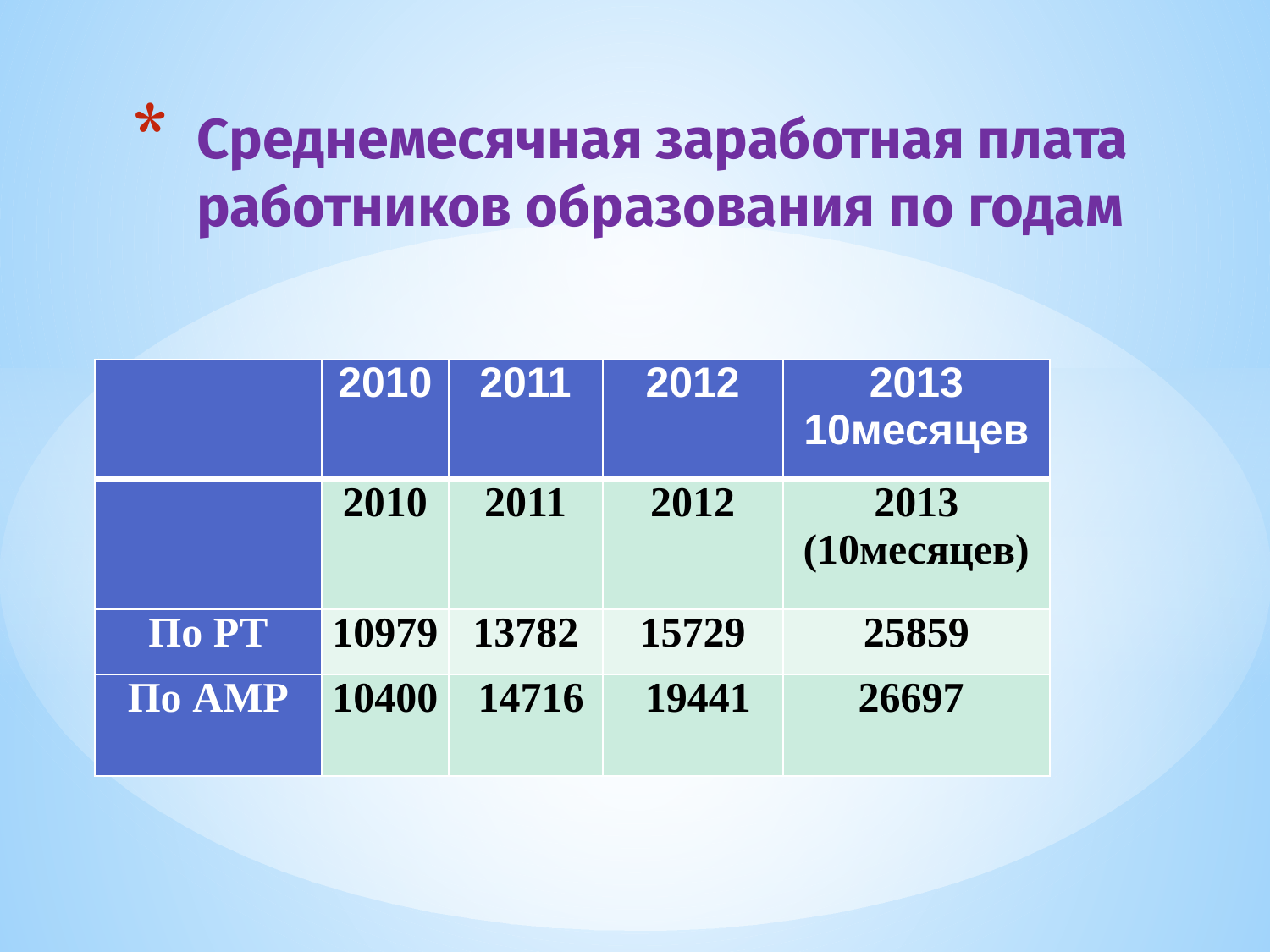

# Среднемесячная заработная плата работников образования по годам
|  | 2010 | 2011 | 2012 | 2013 10месяцев |
| --- | --- | --- | --- | --- |
|  | 2010 | 2011 | 2012 | 2013 (10месяцев) |
| По РТ | 10979 | 13782 | 15729 | 25859 |
| По АМР | 10400 | 14716 | 19441 | 26697 |